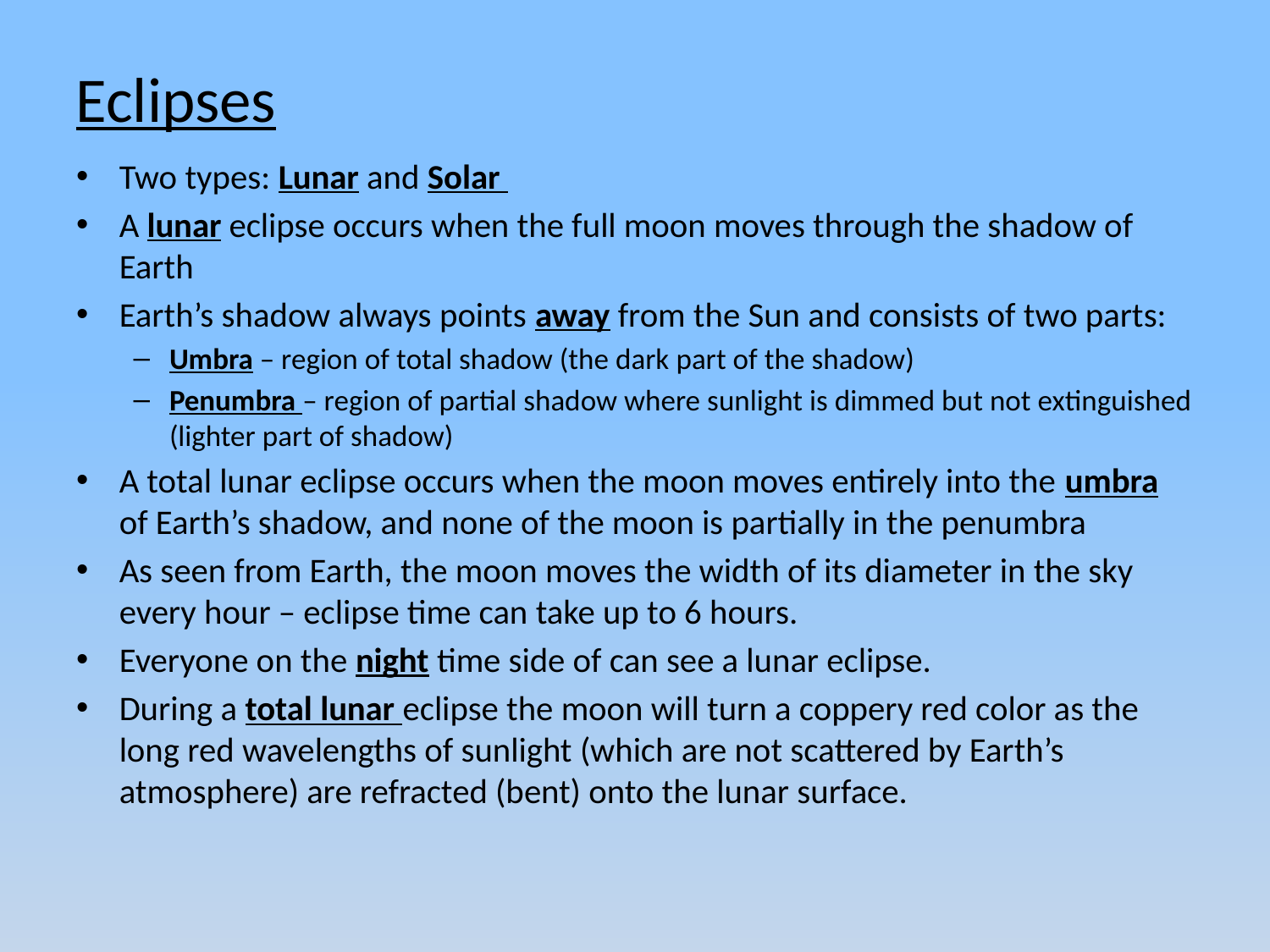

Eclipses
Two types: Lunar and Solar
A lunar eclipse occurs when the full moon moves through the shadow of Earth
Earth’s shadow always points away from the Sun and consists of two parts:
Umbra – region of total shadow (the dark part of the shadow)
Penumbra – region of partial shadow where sunlight is dimmed but not extinguished (lighter part of shadow)
A total lunar eclipse occurs when the moon moves entirely into the umbra of Earth’s shadow, and none of the moon is partially in the penumbra
As seen from Earth, the moon moves the width of its diameter in the sky every hour – eclipse time can take up to 6 hours.
Everyone on the night time side of can see a lunar eclipse.
During a total lunar eclipse the moon will turn a coppery red color as the long red wavelengths of sunlight (which are not scattered by Earth’s atmosphere) are refracted (bent) onto the lunar surface.